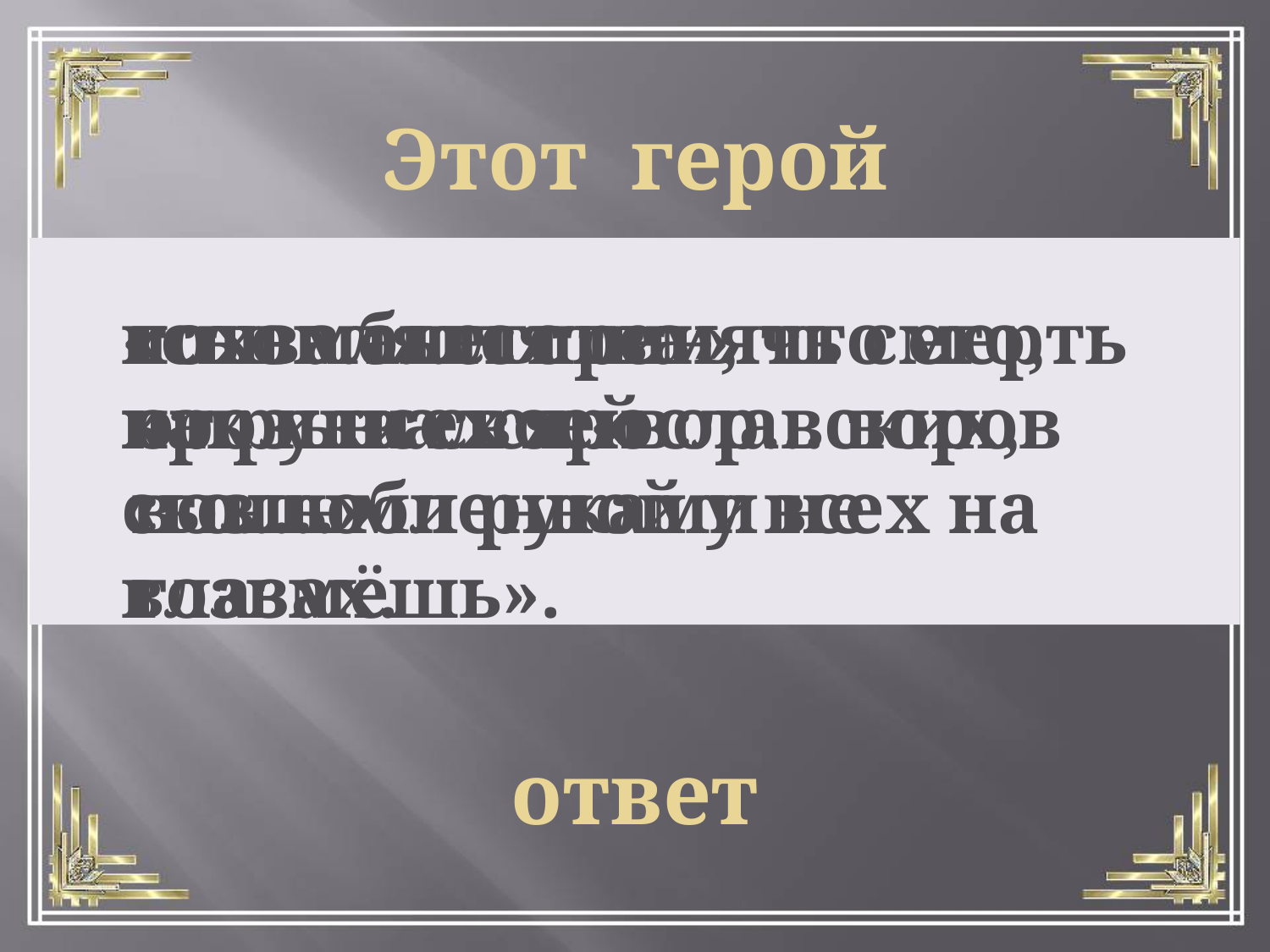

Этот  герой

похвалялся тем, что его, как и всех ярославских, «голыми руками не возьмёшь».
«сызмалетства» прозывался «вор… воров сын…»
готов был принять смерть от руки своей возлюбленной у всех на глазах.
ответ